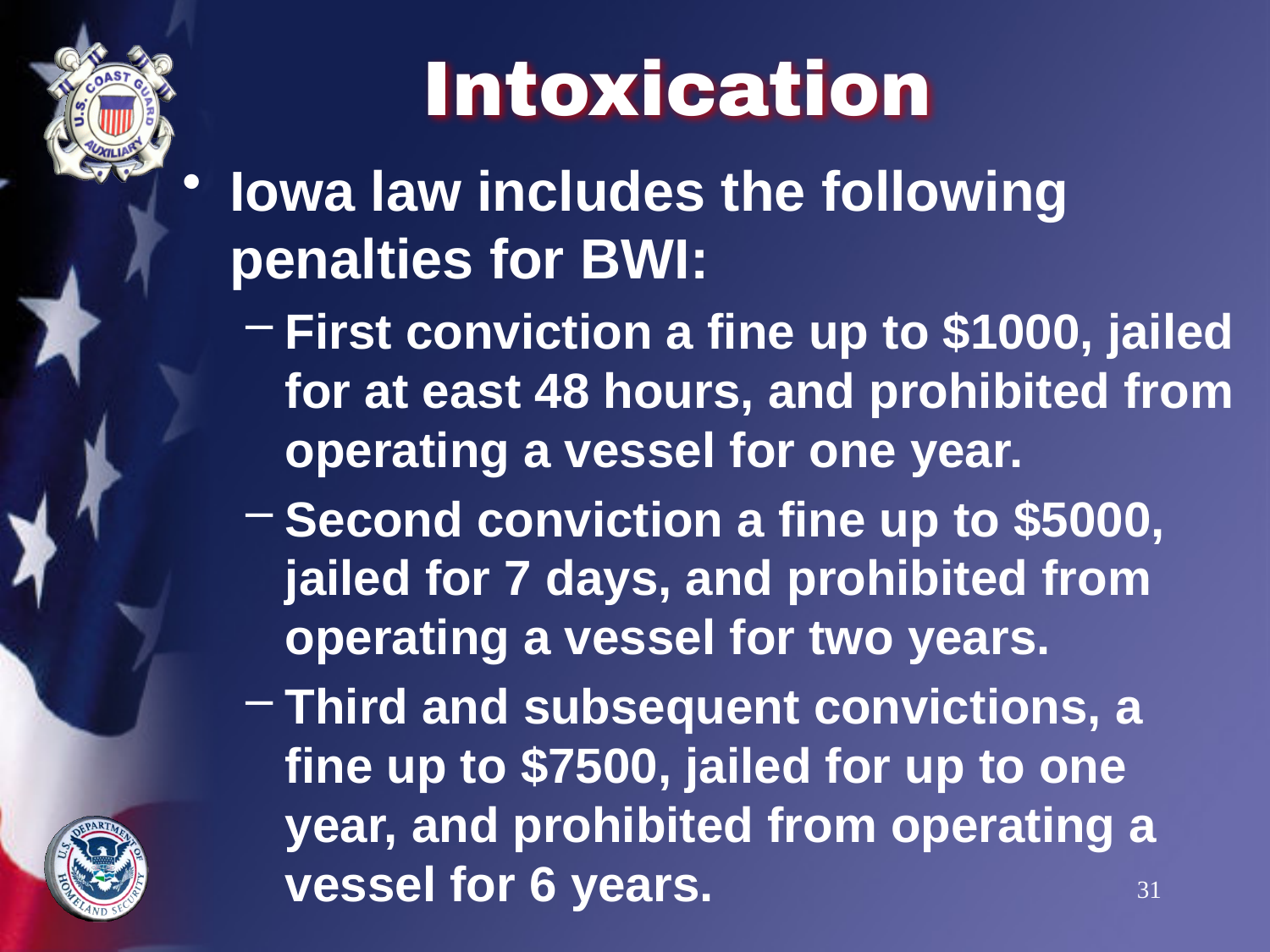

# Intoxication
Iowa law includes the following penalties for BWI:
First conviction a fine up to $1000, jailed for at east 48 hours, and prohibited from operating a vessel for one year.
Second conviction a fine up to $5000, jailed for 7 days, and prohibited from operating a vessel for two years.
Third and subsequent convictions, a fine up to $7500, jailed for up to one year, and prohibited from operating a vessel for 6 years.
31